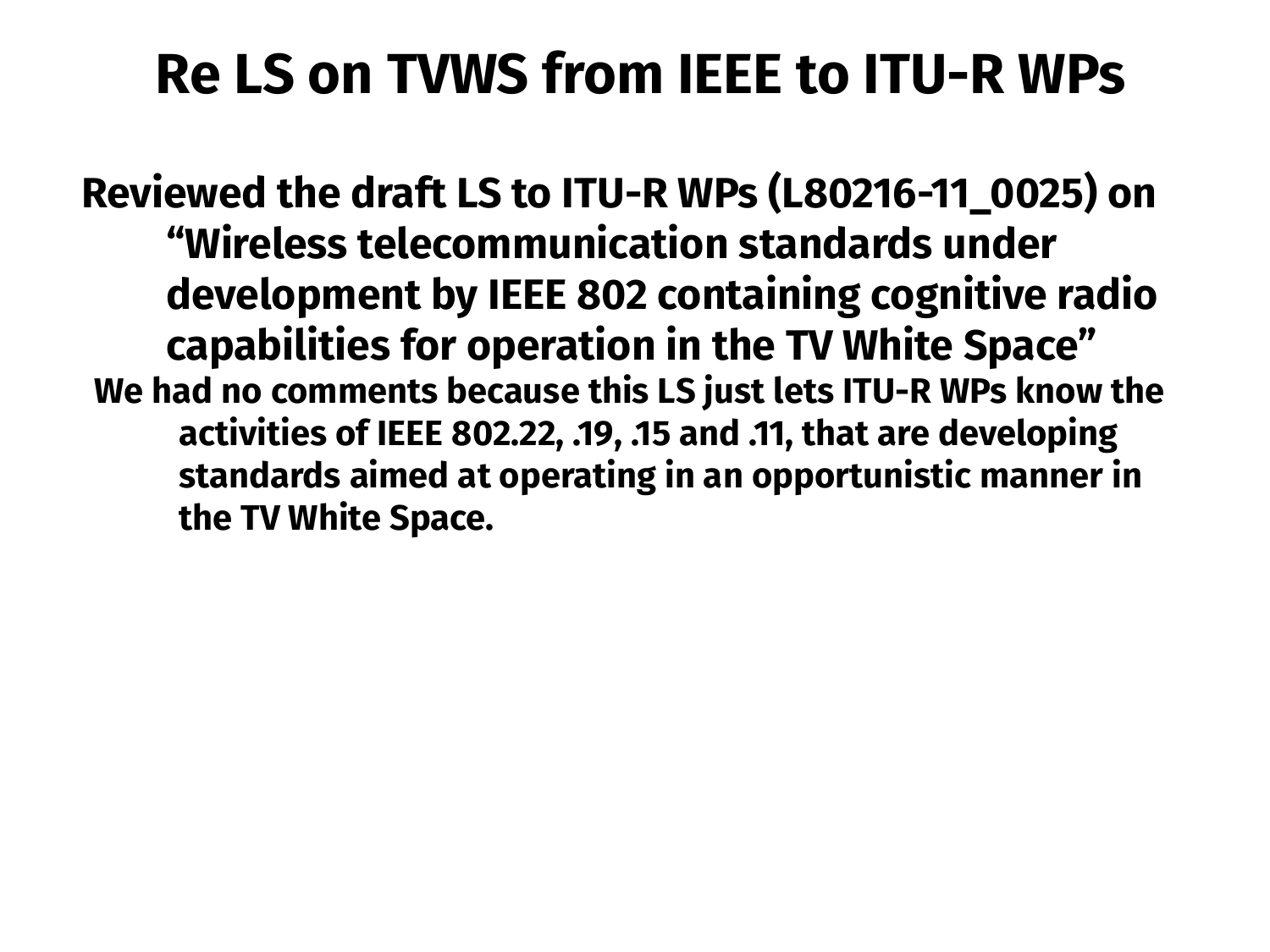

Re LS on TVWS from IEEE to ITU-R WPs
Reviewed the draft LS to ITU-R WPs (L80216-11_0025) on “Wireless telecommunication standards under development by IEEE 802 containing cognitive radio capabilities for operation in the TV White Space”
We had no comments because this LS just lets ITU-R WPs know the activities of IEEE 802.22, .19, .15 and .11, that are developing standards aimed at operating in an opportunistic manner in the TV White Space.